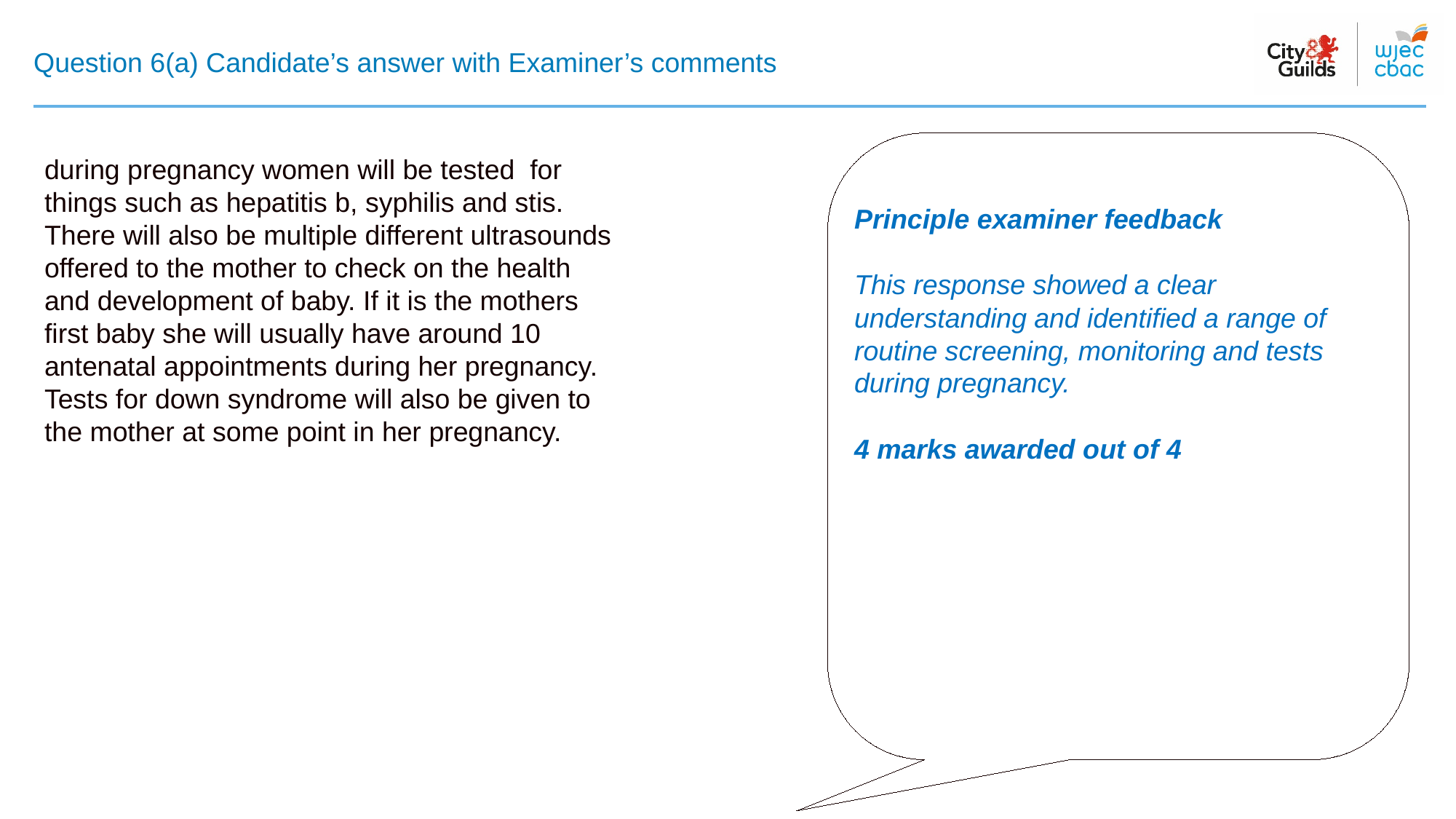

# Question 6(a) Candidate’s answer with Examiner’s comments

during pregnancy women will be tested  for things such as hepatitis b, syphilis and stis. There will also be multiple different ultrasounds offered to the mother to check on the health and development of baby. If it is the mothers first baby she will usually have around 10 antenatal appointments during her pregnancy.  Tests for down syndrome will also be given to the mother at some point in her pregnancy.
Principle examiner feedback​
​
This response showed a clear understanding and identified a range of routine screening, monitoring and tests during pregnancy.

4 marks awarded out of 4